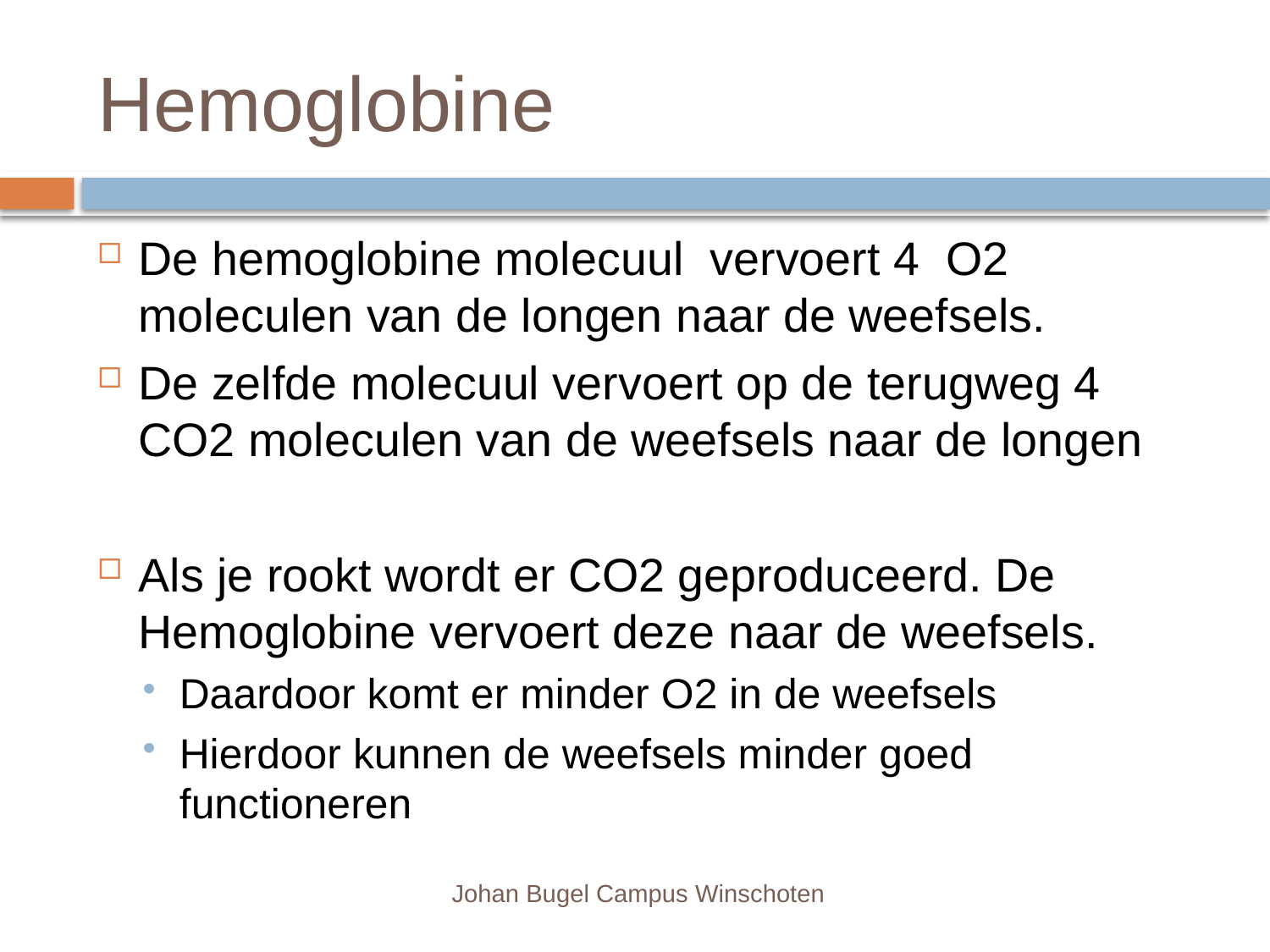

# Hemoglobine
De hemoglobine molecuul  vervoert 4  O2 moleculen van de longen naar de weefsels.
De zelfde molecuul vervoert op de terugweg 4 CO2 moleculen van de weefsels naar de longen

Als je rookt wordt er CO2 geproduceerd. De Hemoglobine vervoert deze naar de weefsels.
Daardoor komt er minder O2 in de weefsels
Hierdoor kunnen de weefsels minder goed functioneren
Johan Bugel Campus Winschoten